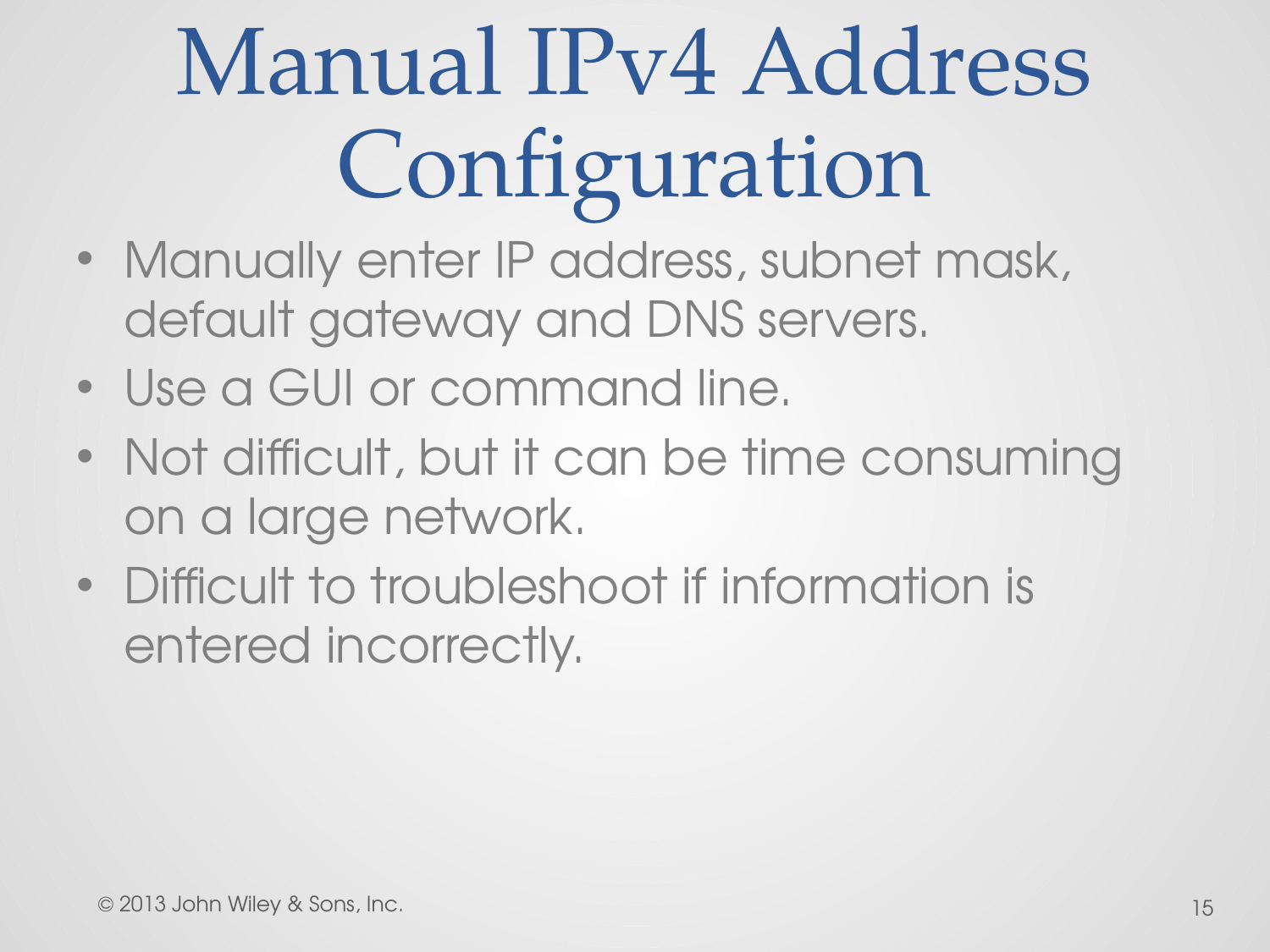

# Manual IPv4 Address Configuration
Manually enter IP address, subnet mask, default gateway and DNS servers.
Use a GUI or command line.
Not difficult, but it can be time consuming on a large network.
Difficult to troubleshoot if information is entered incorrectly.
© 2013 John Wiley & Sons, Inc.
15